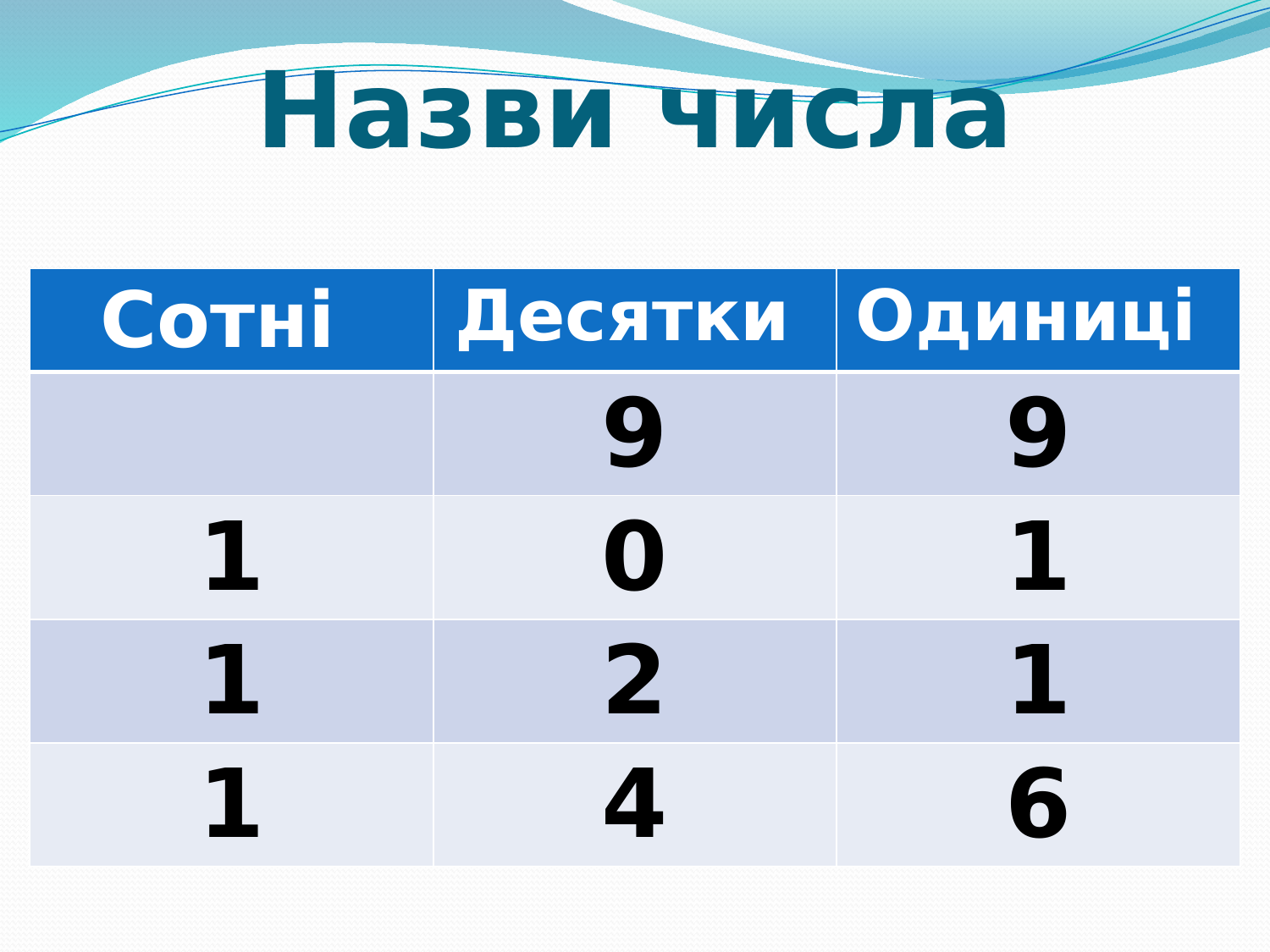

# Назви числа
| Сотні | Десятки | Одиниці |
| --- | --- | --- |
|  | 9 | 9 |
| 1 | 0 | 1 |
| 1 | 2 | 1 |
| 1 | 4 | 6 |